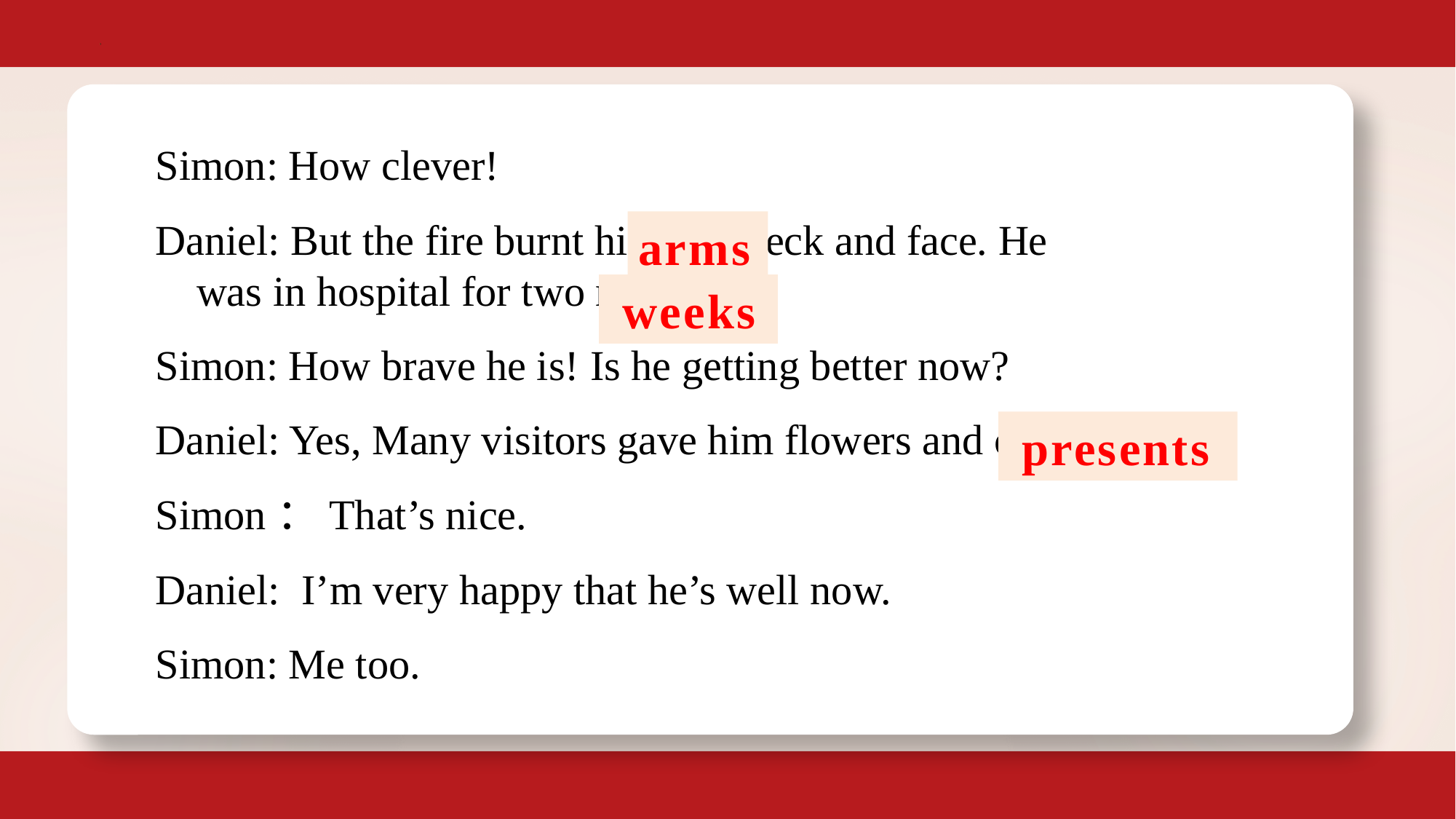

Simon: How clever!
Daniel: But the fire burnt his legs, neck and face. He was in hospital for two months.
Simon: How brave he is! Is he getting better now?
Daniel: Yes, Many visitors gave him flowers and cards.
Simon：That’s nice.
Daniel:  I’m very happy that he’s well now.
Simon: Me too.

arms
 weeks
 presents